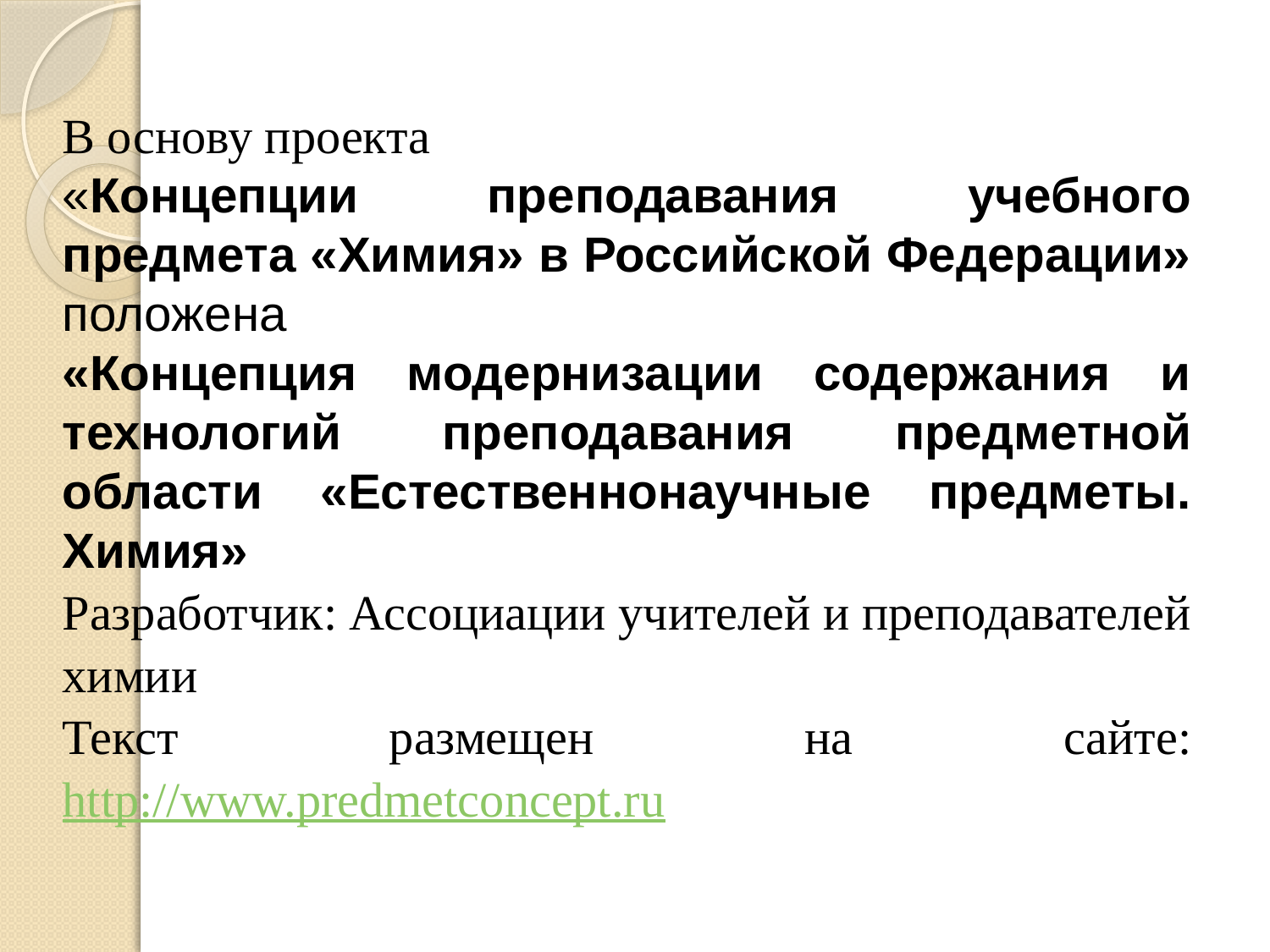

В основу проекта
«Концепции преподавания учебного предмета «Химия» в Российской Федерации»
положена
«Концепция модернизации содержания и технологий преподавания предметной области «Естественнонаучные предметы. Химия»
Разработчик: Ассоциации учителей и преподавателей химии
Текст размещен на сайте: http://www.predmetconcept.ru